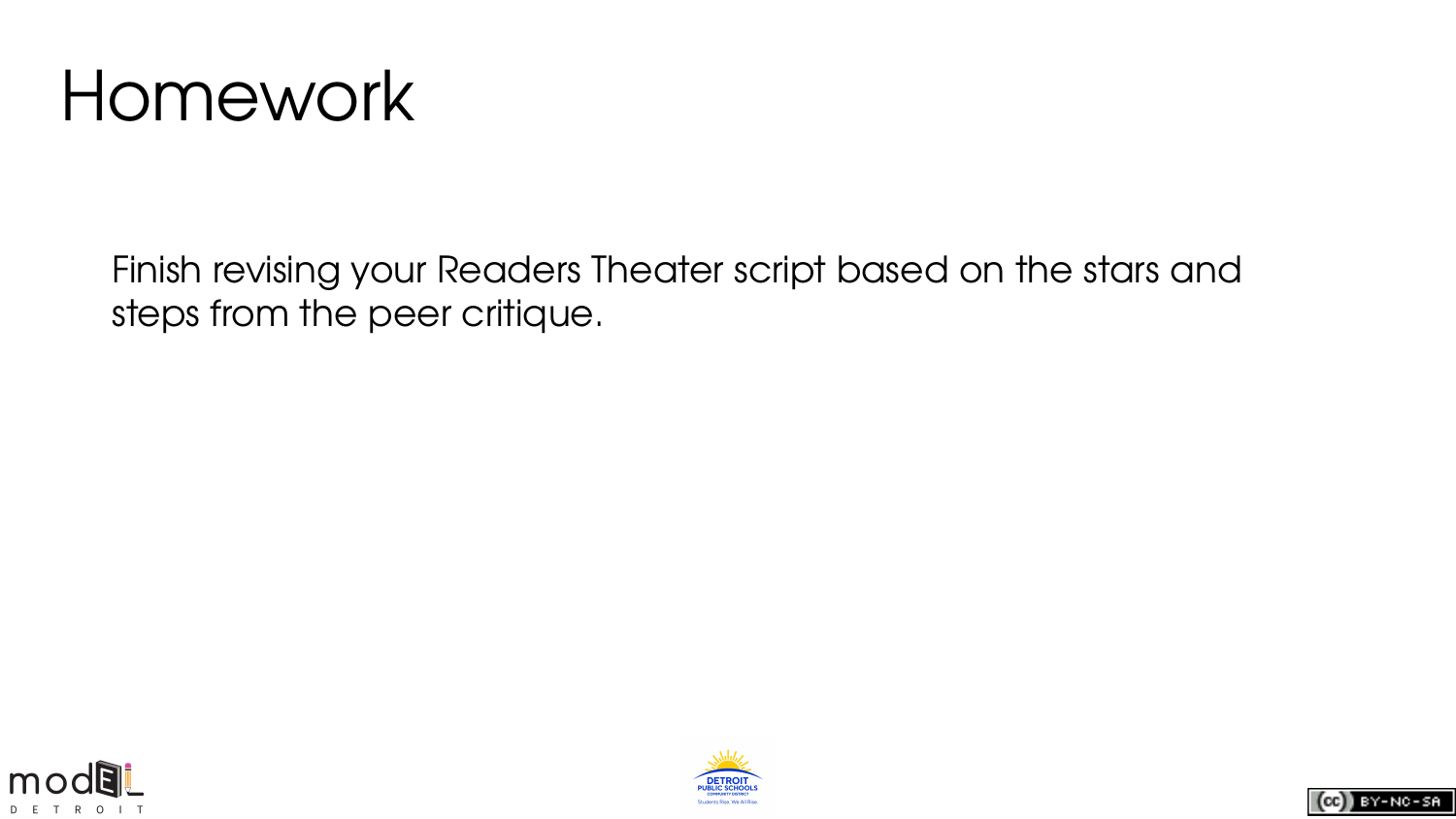

# Homework

Finish revising your Readers Theater script based on the stars and steps from the peer critique.